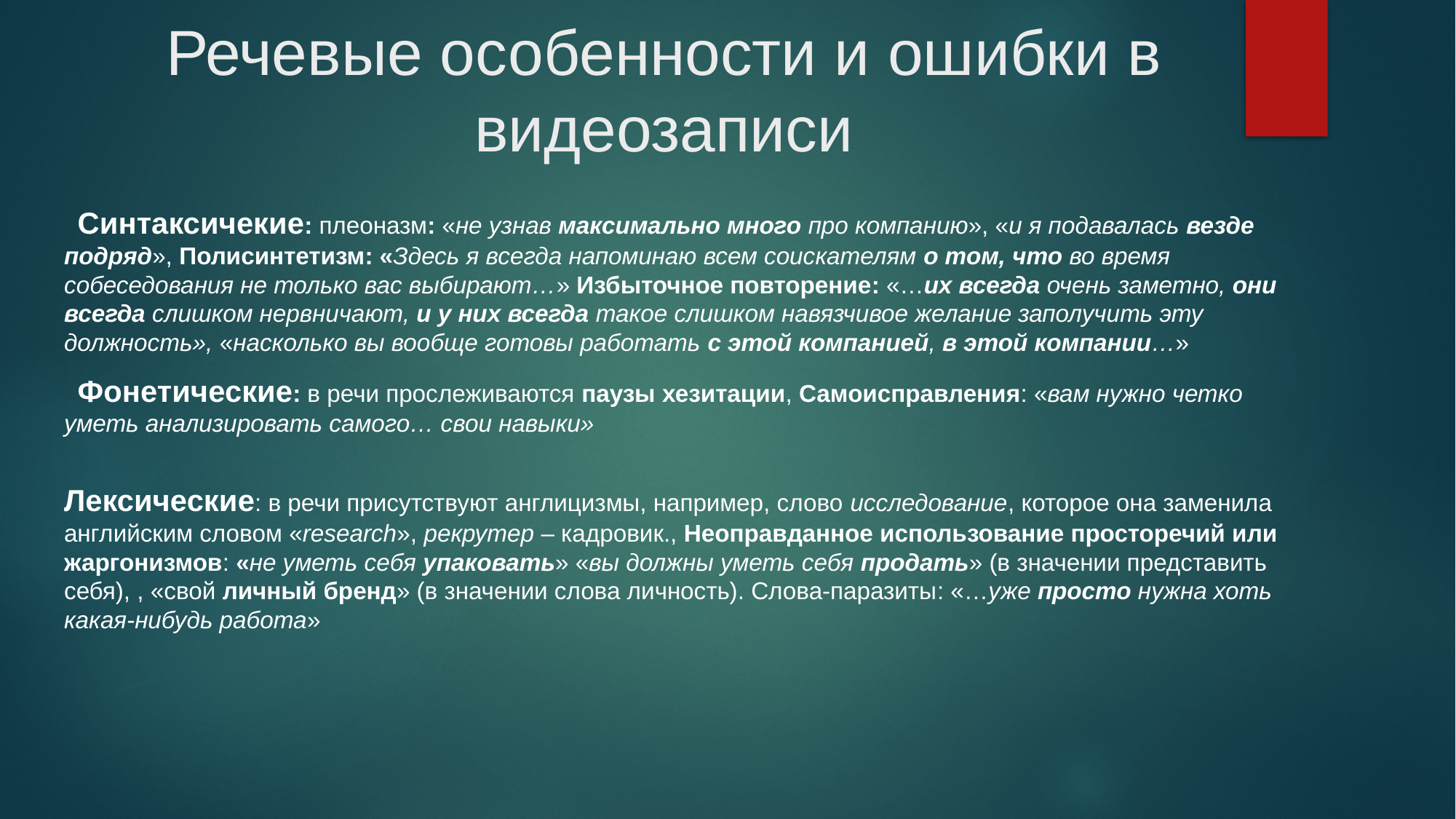

# Речевые особенности и ошибки в видеозаписи
  Синтаксичекие: плеоназм: «не узнав максимально много про компанию», «и я подавалась везде подряд», Полисинтетизм: «Здесь я всегда напоминаю всем соискателям о том, что во время собеседования не только вас выбирают…» Избыточное повторение: «…их всегда очень заметно, они всегда слишком нервничают, и у них всегда такое слишком навязчивое желание заполучить эту должность», «насколько вы вообще готовы работать с этой компанией, в этой компании…»
  Фонетические: в речи прослеживаются паузы хезитации, Самоисправления: «вам нужно четко уметь анализировать самого… свои навыки»
Лексические: в речи присутствуют англицизмы, например, слово исследование, которое она заменила английским словом «research», рекрутер – кадровик., Неоправданное использование просторечий или жаргонизмов: «не уметь себя упаковать» «вы должны уметь себя продать» (в значении представить себя), , «свой личный бренд» (в значении слова личность). Слова-паразиты: «…уже просто нужна хоть какая-нибудь работа»